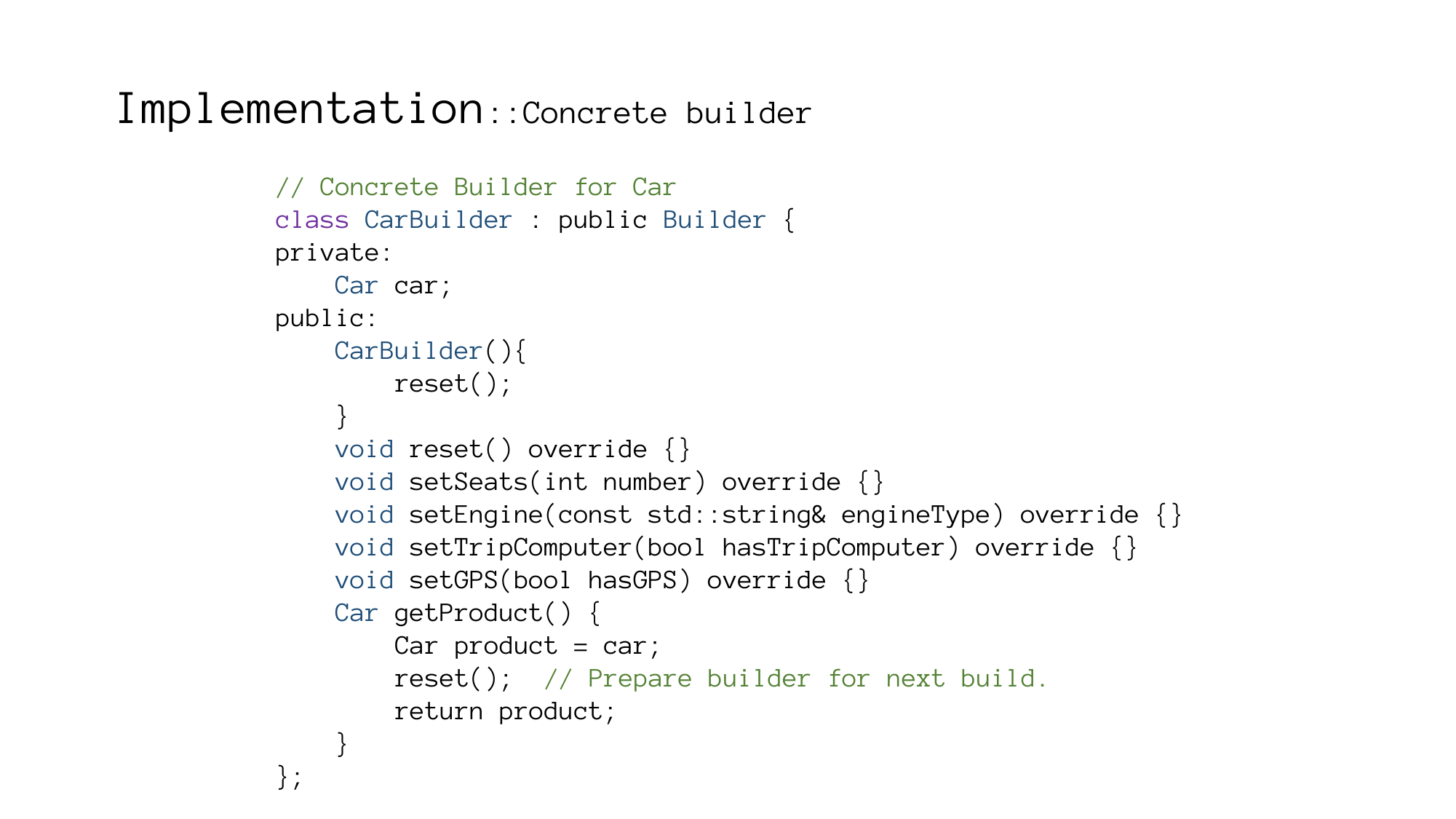

Implementation::Concrete builder
// Concrete Builder for Car
class CarBuilder : public Builder {
private:
    Car car;
public:
    CarBuilder(){
        reset();
    }
    void reset() override {}
    void setSeats(int number) override {}
    void setEngine(const std::string& engineType) override {}
    void setTripComputer(bool hasTripComputer) override {}
    void setGPS(bool hasGPS) override {}
    Car getProduct() {
        Car product = car;
        reset();  // Prepare builder for next build.
        return product;
    }
};